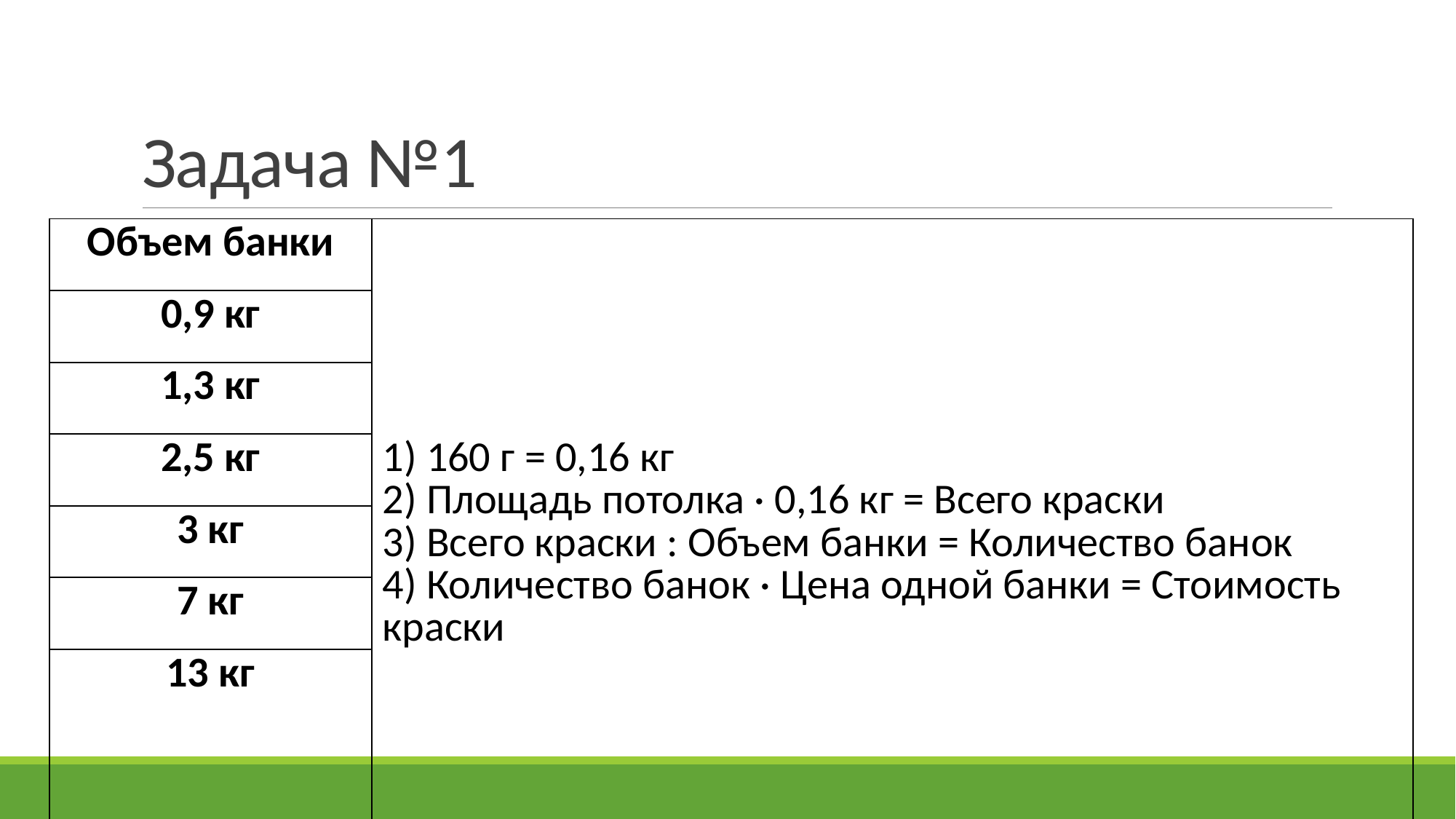

# Задача №1
| Объем банки | 1) 160 г = 0,16 кг 2) Площадь потолка · 0,16 кг = Всего краски 3) Всего краски : Объем банки = Количество банок 4) Количество банок · Цена одной банки = Стоимость краски |
| --- | --- |
| 0,9 кг | 1) 160 г = 0,16 кг 2) Площадь потолка · 0,16 кг = Всего краски 3) Всего краски : Объем банки = Количество банок 4) Количество банок · Цена одной банки = Стоимость краски |
| 1,3 кг |  |
| 2,5 кг |  |
| 3 кг |  |
| 7 кг |  |
| 13 кг |  |